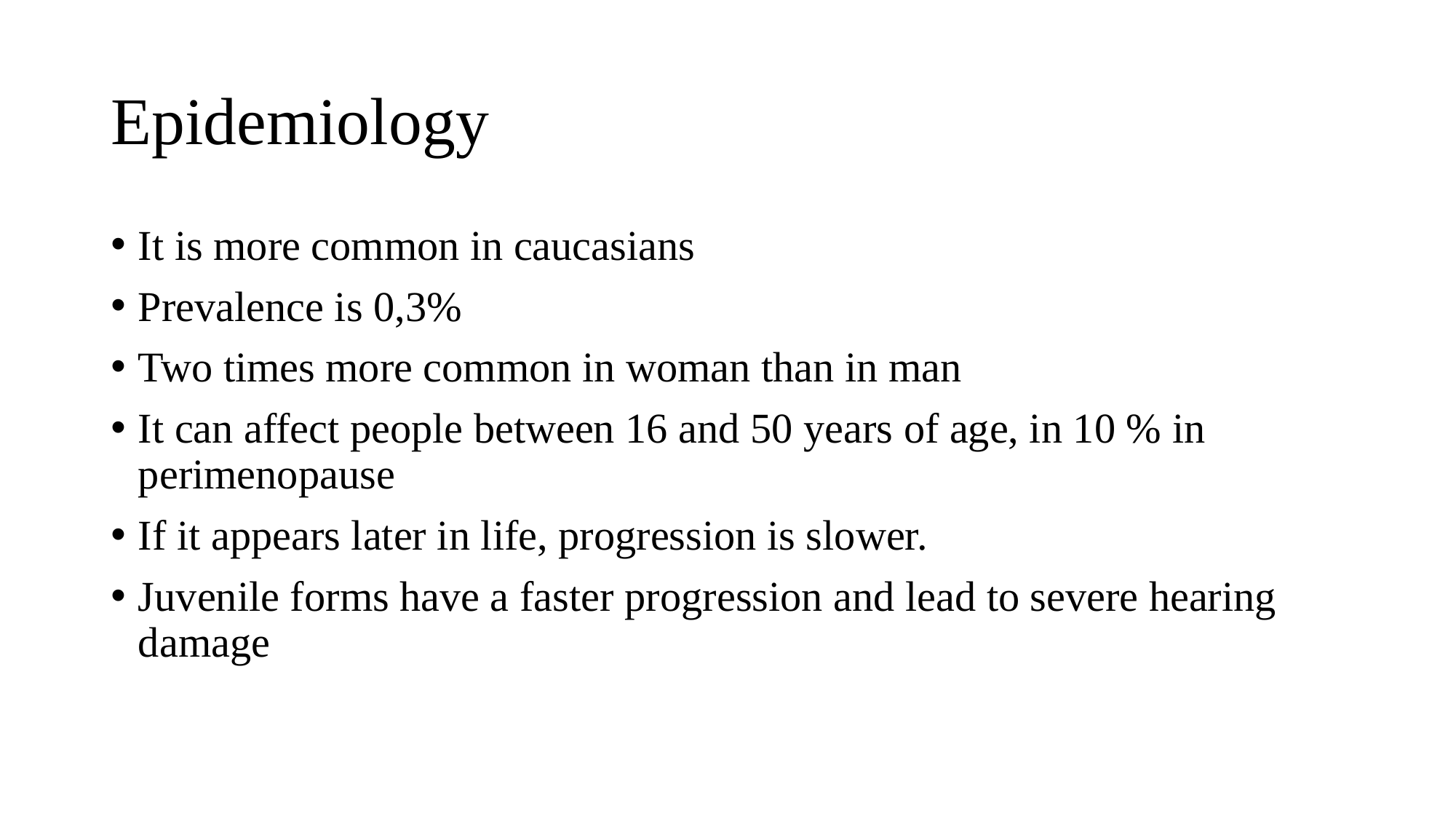

# Epidemiology
It is more common in caucasians
Prevalence is 0,3%
Two times more common in woman than in man
It can affect people between 16 and 50 years of age, in 10 % in perimenopause
If it appears later in life, progression is slower.
Juvenile forms have a faster progression and lead to severe hearing damage